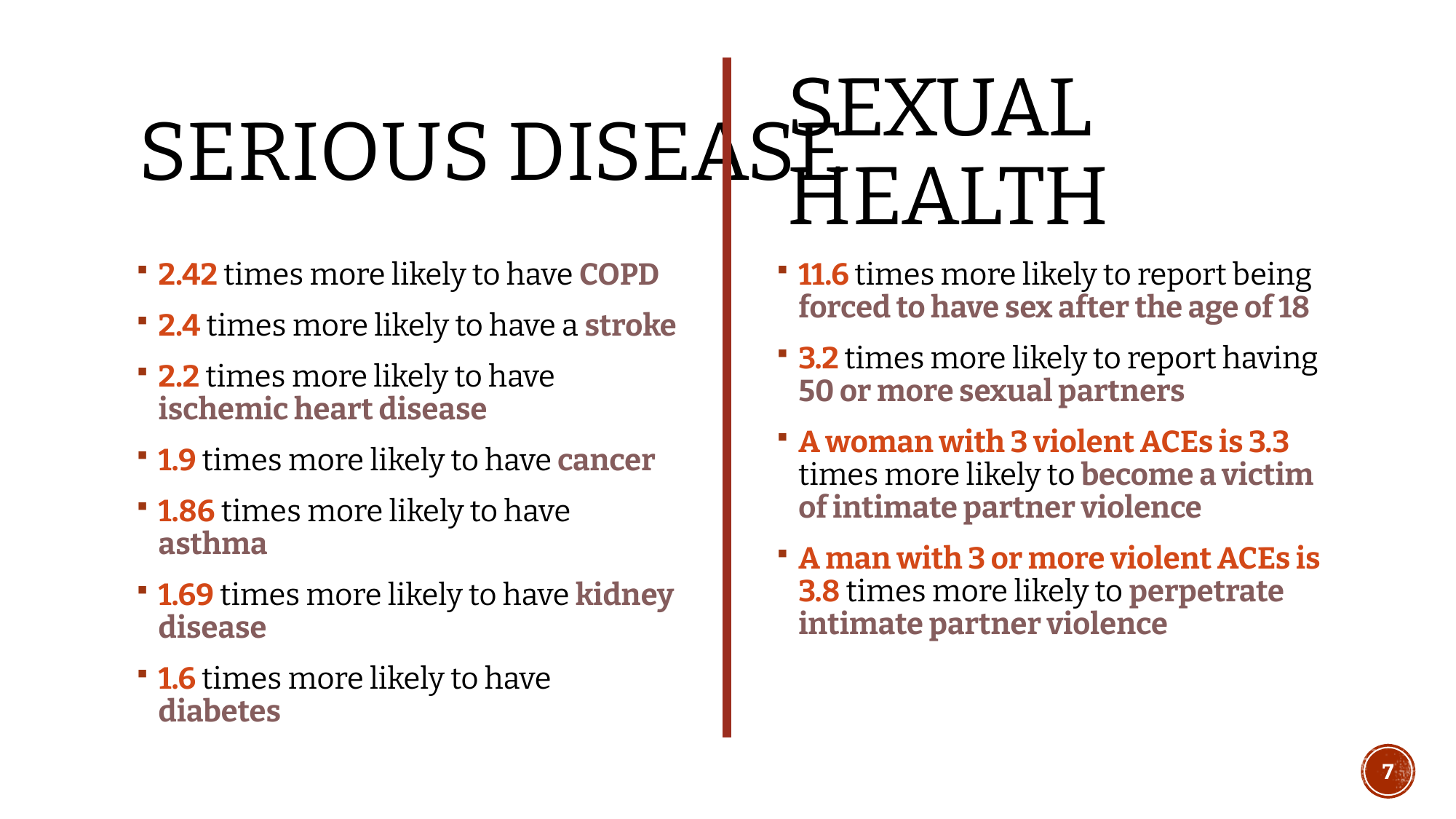

Sexual health
# serious disease
2.42 times more likely to have COPD
2.4 times more likely to have a stroke
2.2 times more likely to have ischemic heart disease
1.9 times more likely to have cancer
1.86 times more likely to have asthma
1.69 times more likely to have kidney disease
1.6 times more likely to have diabetes

11.6 times more likely to report being forced to have sex after the age of 18
3.2 times more likely to report having 50 or more sexual partners
A woman with 3 violent ACEs is 3.3  times more likely to become a victim of intimate partner violence
A man with 3 or more violent ACEs is 3.8 times more likely to perpetrate intimate partner violence
7